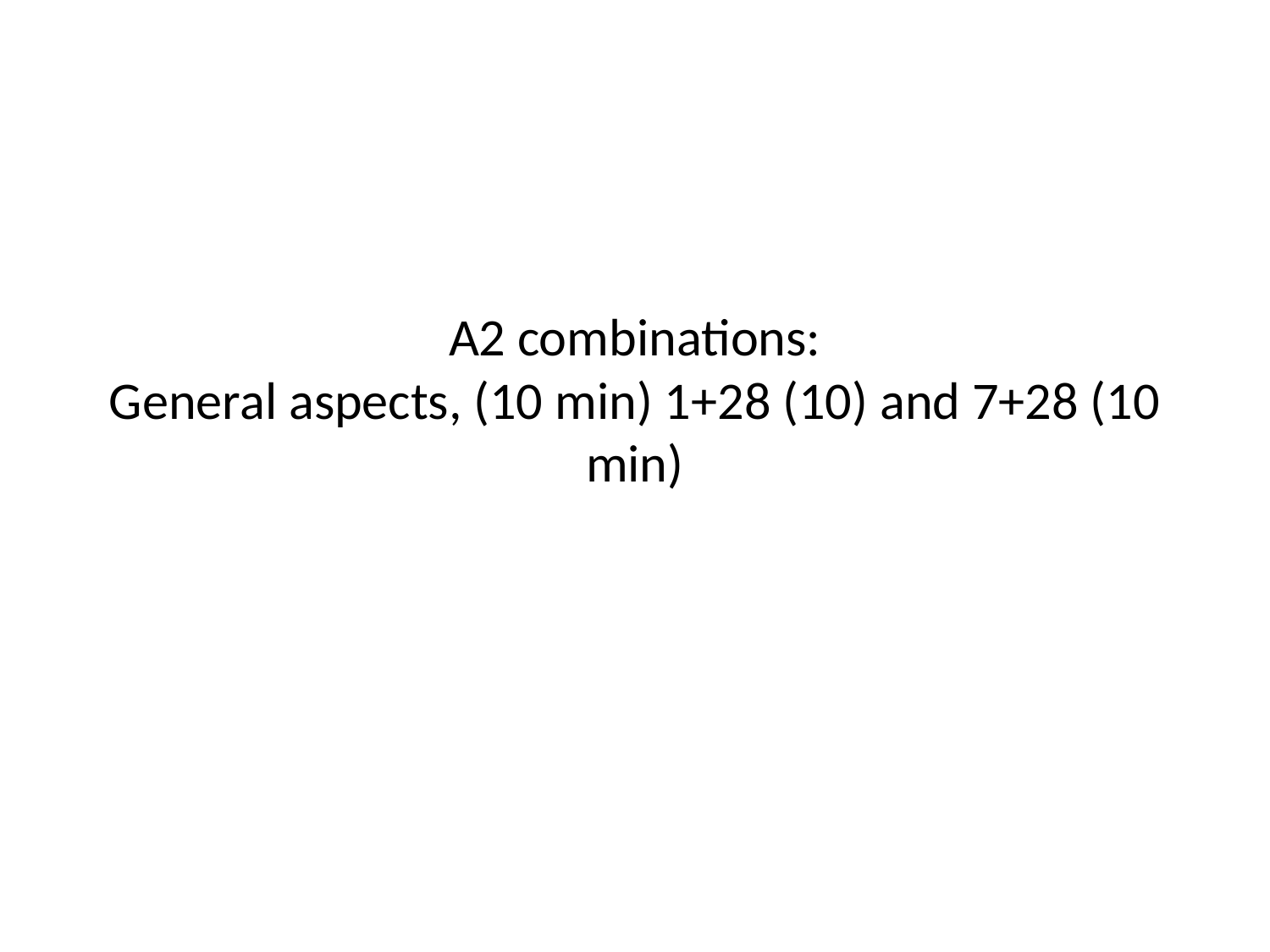

# A2 combinations: General aspects, (10 min) 1+28 (10) and 7+28 (10 min)